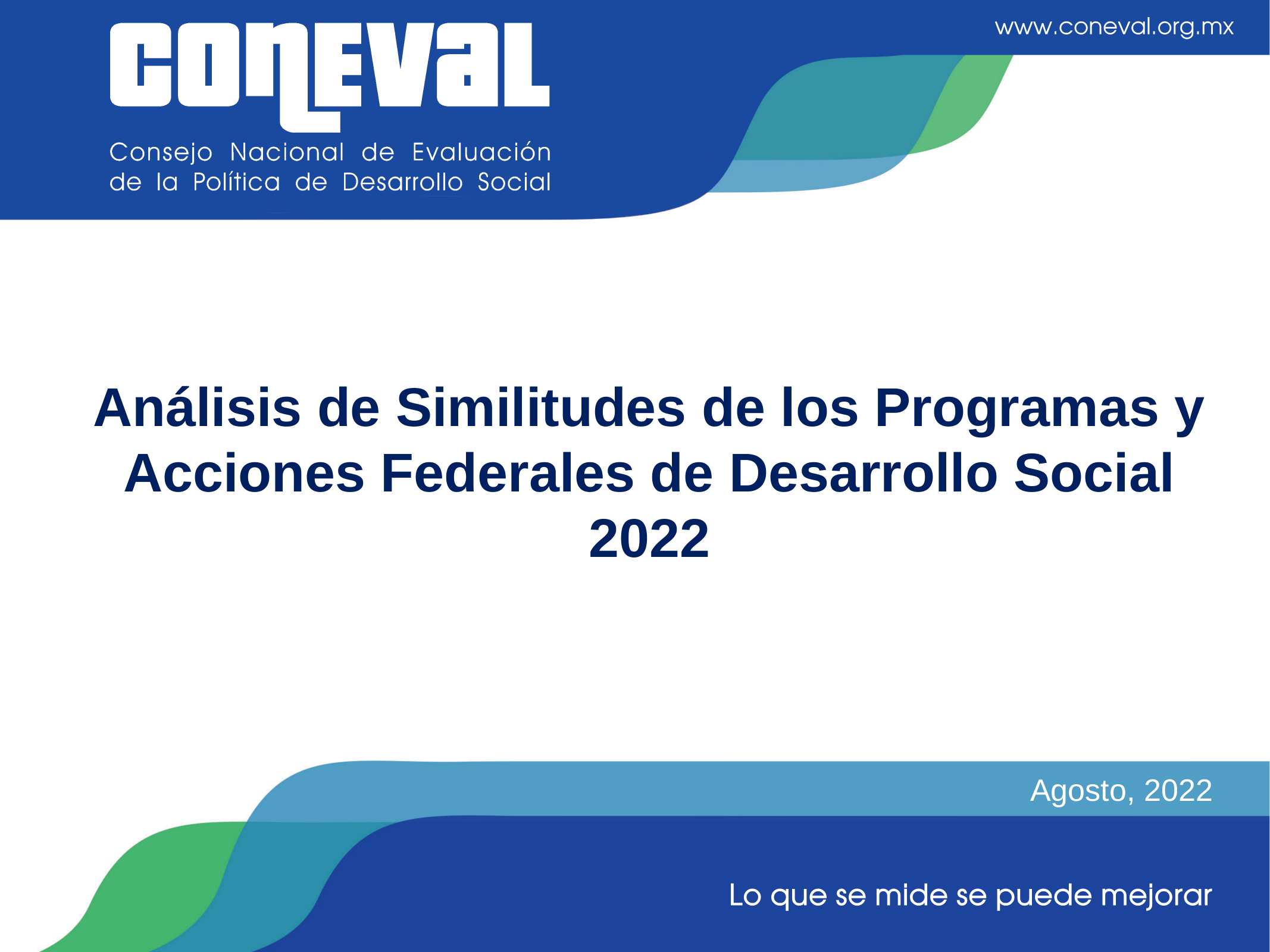

Análisis de Similitudes de los Programas y Acciones Federales de Desarrollo Social 2022

Agosto, 2022